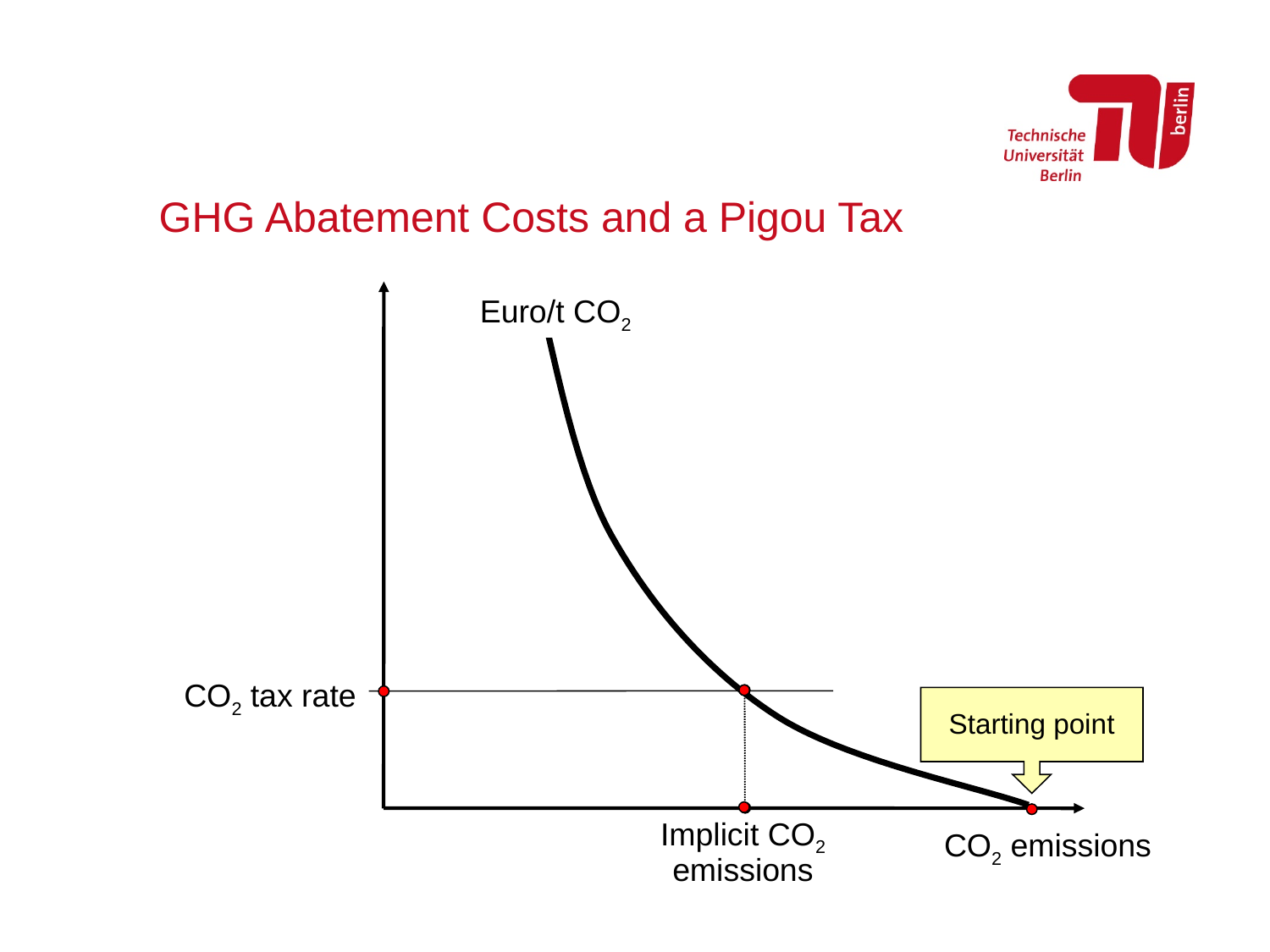

GHG Abatement Costs and a Pigou Tax

Euro/t CO2

CO2 tax rate

Starting point

Implicit CO2 emissions
CO2 emissions